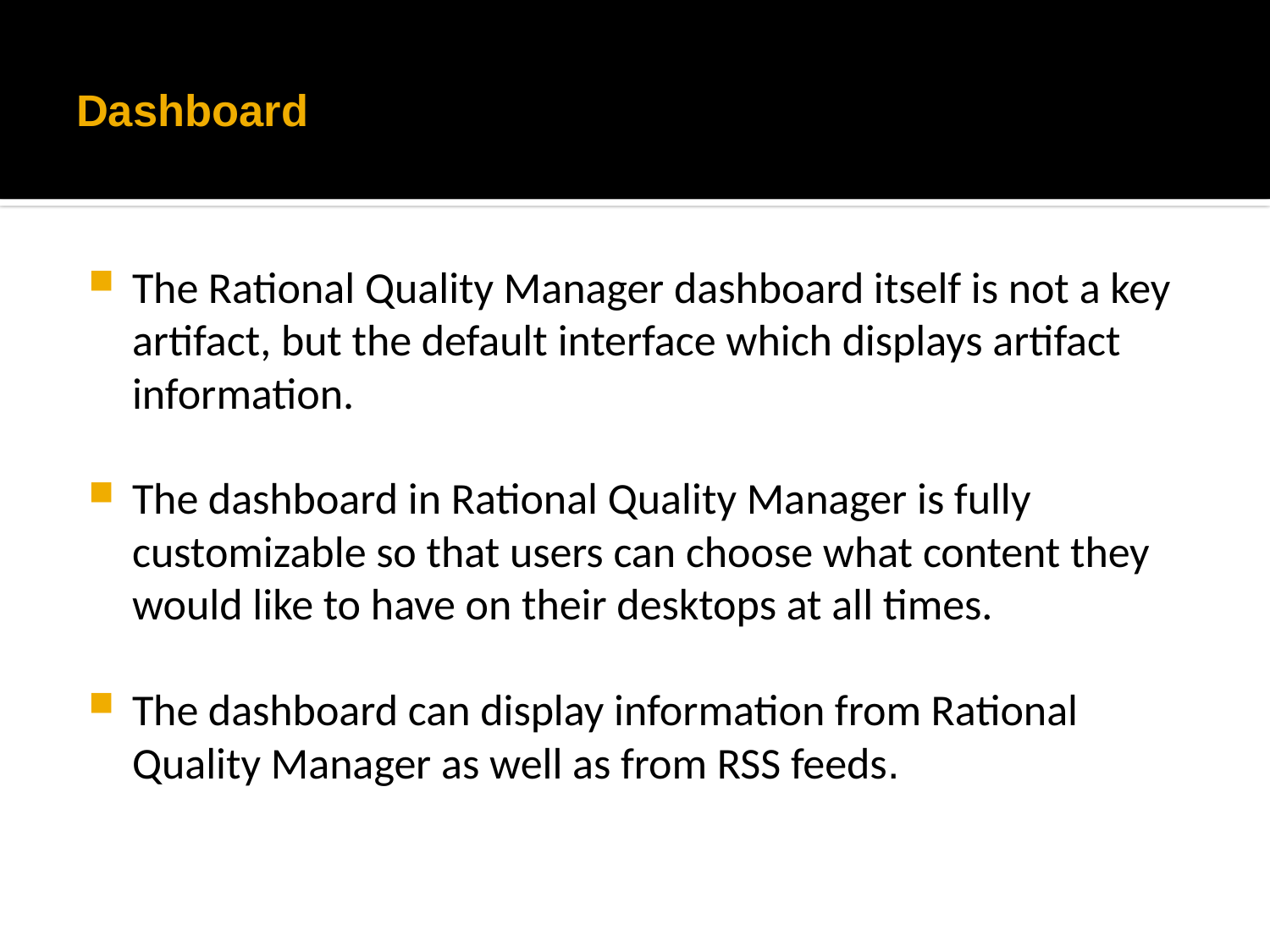

# Dashboard
The Rational Quality Manager dashboard itself is not a key artifact, but the default interface which displays artifact information.

The dashboard in Rational Quality Manager is fully customizable so that users can choose what content they would like to have on their desktops at all times.

The dashboard can display information from Rational Quality Manager as well as from RSS feeds.